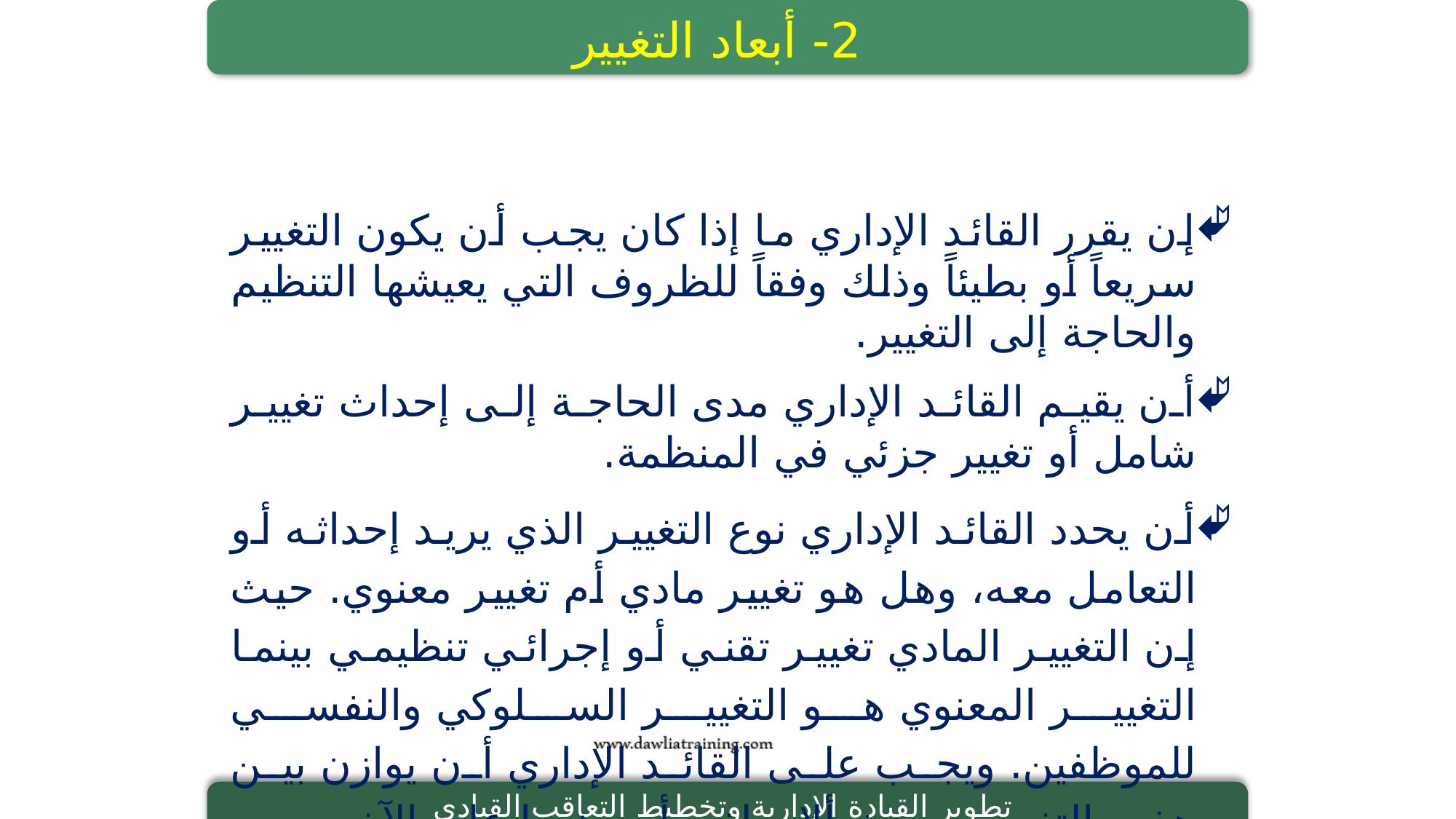

2- أبعاد التغيير
إن يقرر القائد الإداري ما إذا كان يجب أن يكون التغيير سريعاً أو بطيئاً وذلك وفقاً للظروف التي يعيشها التنظيم والحاجة إلى التغيير.
أن يقيم القائد الإداري مدى الحاجة إلى إحداث تغيير شامل أو تغيير جزئي في المنظمة.
أن يحدد القائد الإداري نوع التغيير الذي يريد إحداثه أو التعامل معه، وهل هو تغيير مادي أم تغيير معنوي. حيث إن التغيير المادي تغيير تقني أو إجرائي تنظيمي بينما التغيير المعنوي هو التغيير السلوكي والنفسي للموظفين. ويجب على القائد الإداري أن يوازن بين هذين التغيرين بحيث ألا يطغى أي منهما على الآخر.

تطوير القيادة الإدارية وتخطيط التعاقب القيادي